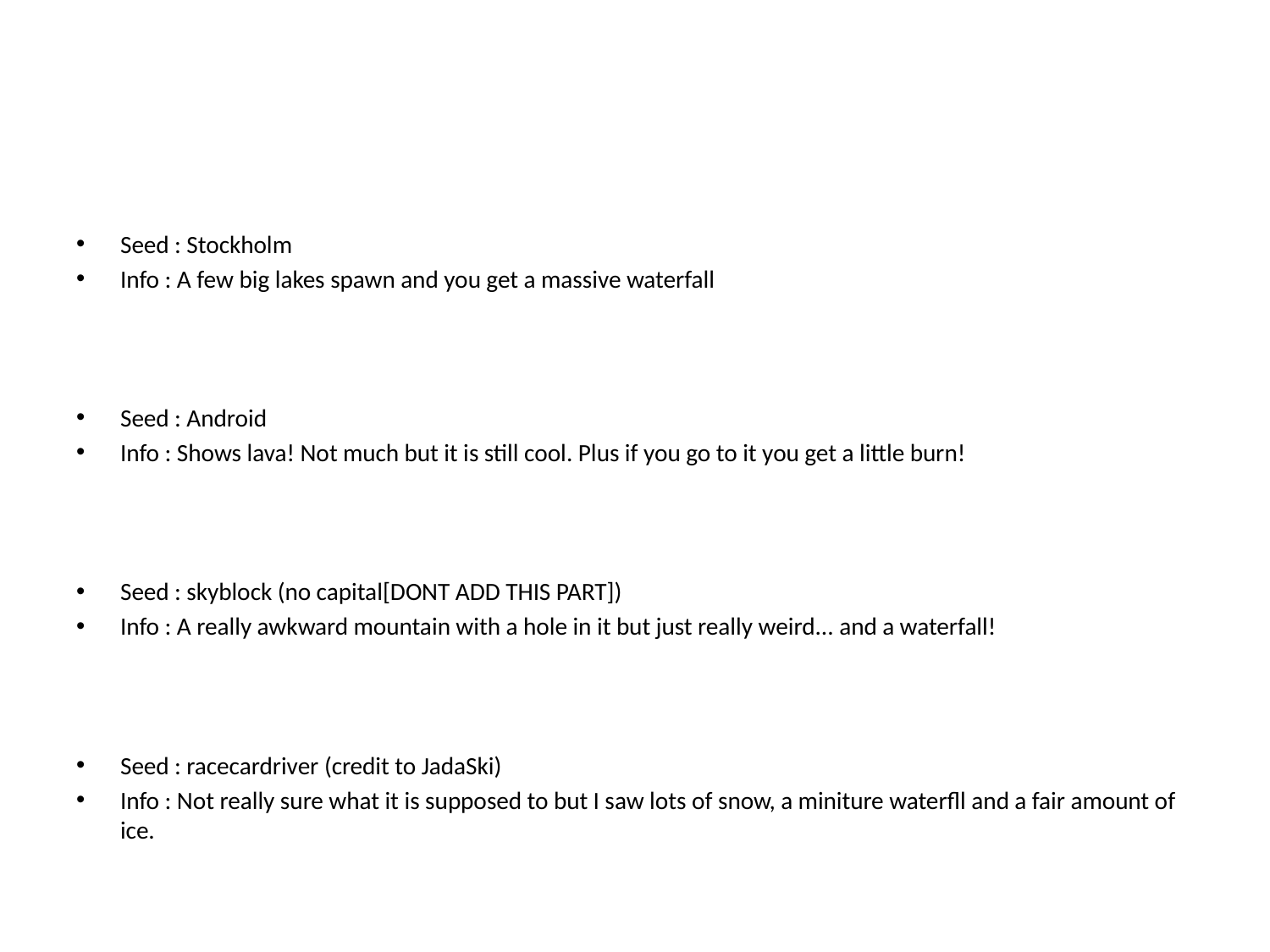

#
Seed : Stockholm
Info : A few big lakes spawn and you get a massive waterfall

Seed : Android
Info : Shows lava! Not much but it is still cool. Plus if you go to it you get a little burn!

Seed : skyblock (no capital[DONT ADD THIS PART])
Info : A really awkward mountain with a hole in it but just really weird... and a waterfall!

Seed : racecardriver (credit to JadaSki)
Info : Not really sure what it is supposed to but I saw lots of snow, a miniture waterfll and a fair amount of ice.